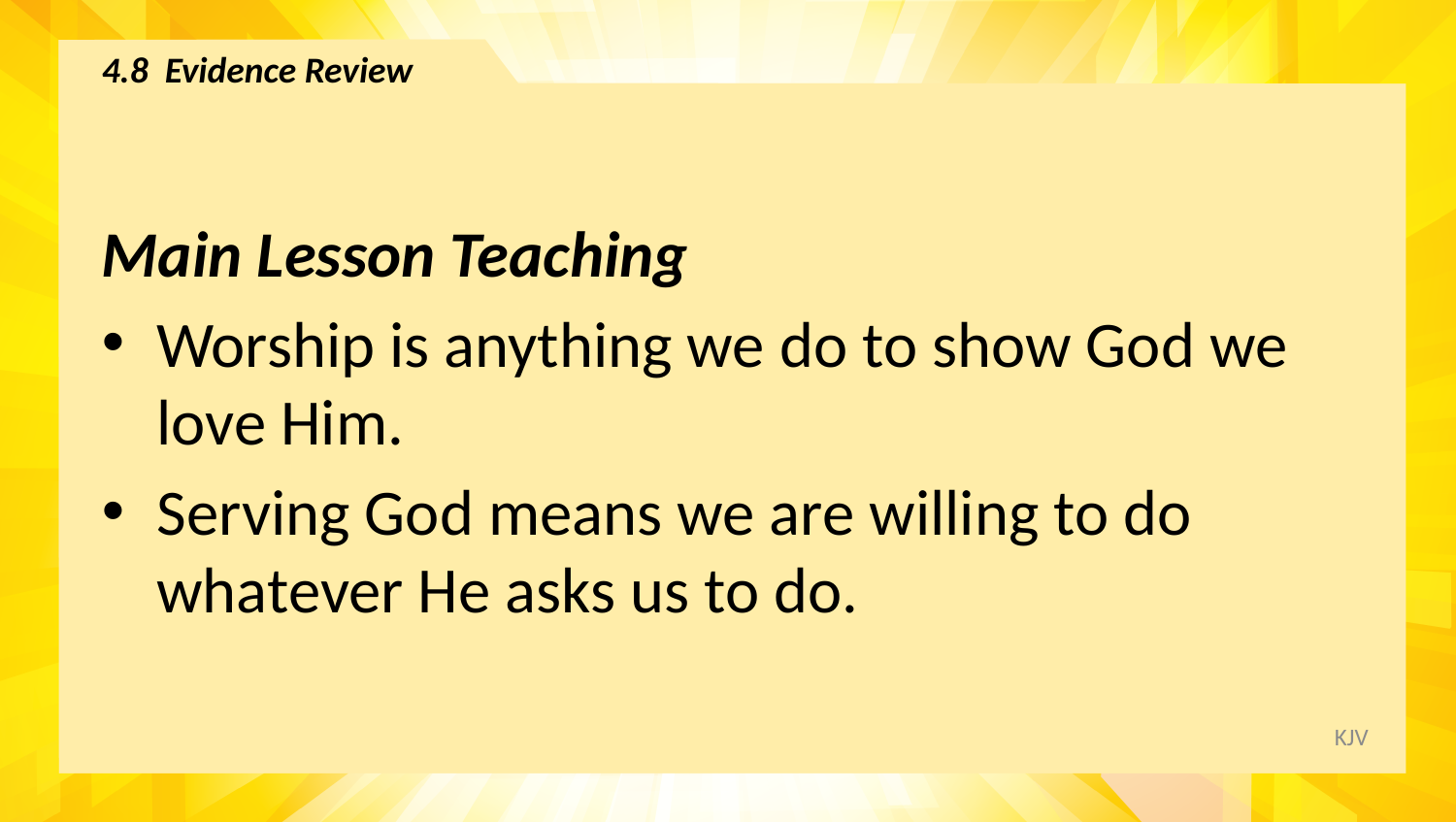

# 4.8  Evidence Review
Main Lesson Teaching
Worship is anything we do to show God we love Him.
Serving God means we are willing to do whatever He asks us to do.
KJV